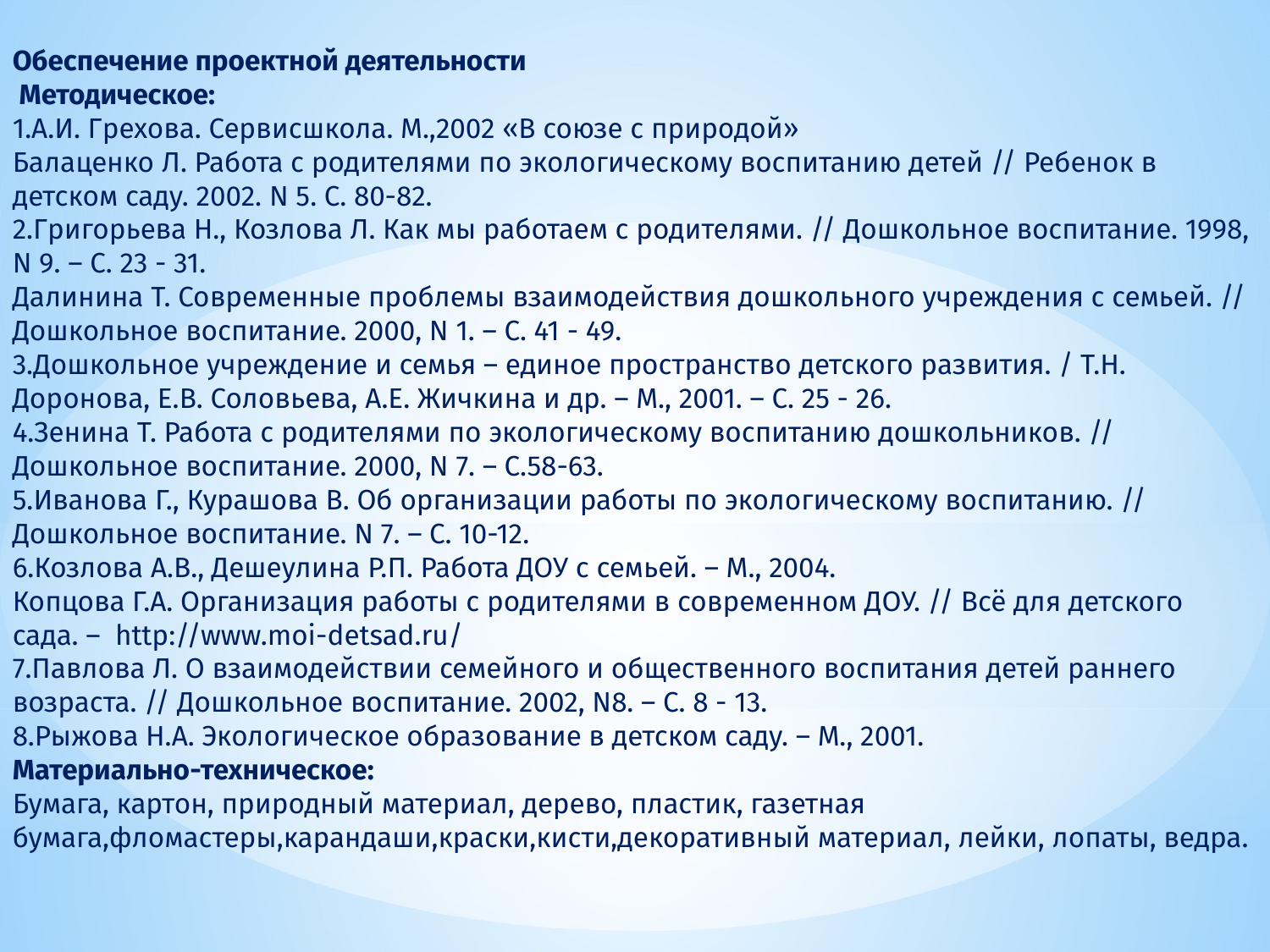

Обеспечение проектной деятельности
 Методическое:
1.А.И. Грехова. Сервисшкола. М.,2002 «В союзе с природой»
Балаценко Л. Работа с родителями по экологическому воспитанию детей // Ребенок в детском саду. 2002. N 5. С. 80-82.
2.Григорьева Н., Козлова Л. Как мы работаем с родителями. // Дошкольное воспитание. 1998, N 9. – С. 23 - 31.
Далинина Т. Современные проблемы взаимодействия дошкольного учреждения с семьей. // Дошкольное воспитание. 2000, N 1. – С. 41 - 49.
3.Дошкольное учреждение и семья – единое пространство детского развития. / Т.Н. Доронова, Е.В. Соловьева, А.Е. Жичкина и др. – М., 2001. – С. 25 - 26.
4.Зенина Т. Работа с родителями по экологическому воспитанию дошкольников. // Дошкольное воспитание. 2000, N 7. – С.58-63.
5.Иванова Г., Курашова В. Об организации работы по экологическому воспитанию. // Дошкольное воспитание. N 7. – С. 10-12.
6.Козлова А.В., Дешеулина Р.П. Работа ДОУ с семьей. – М., 2004.
Копцова Г.А. Организация работы с родителями в современном ДОУ. // Всё для детского сада. –  http://www.moi-detsad.ru/
7.Павлова Л. О взаимодействии семейного и общественного воспитания детей раннего возраста. // Дошкольное воспитание. 2002, N8. – С. 8 - 13.
8.Рыжова Н.А. Экологическое образование в детском саду. – М., 2001.
Материально-техническое:
Бумага, картон, природный материал, дерево, пластик, газетная бумага,фломастеры,карандаши,краски,кисти,декоративный материал, лейки, лопаты, ведра.